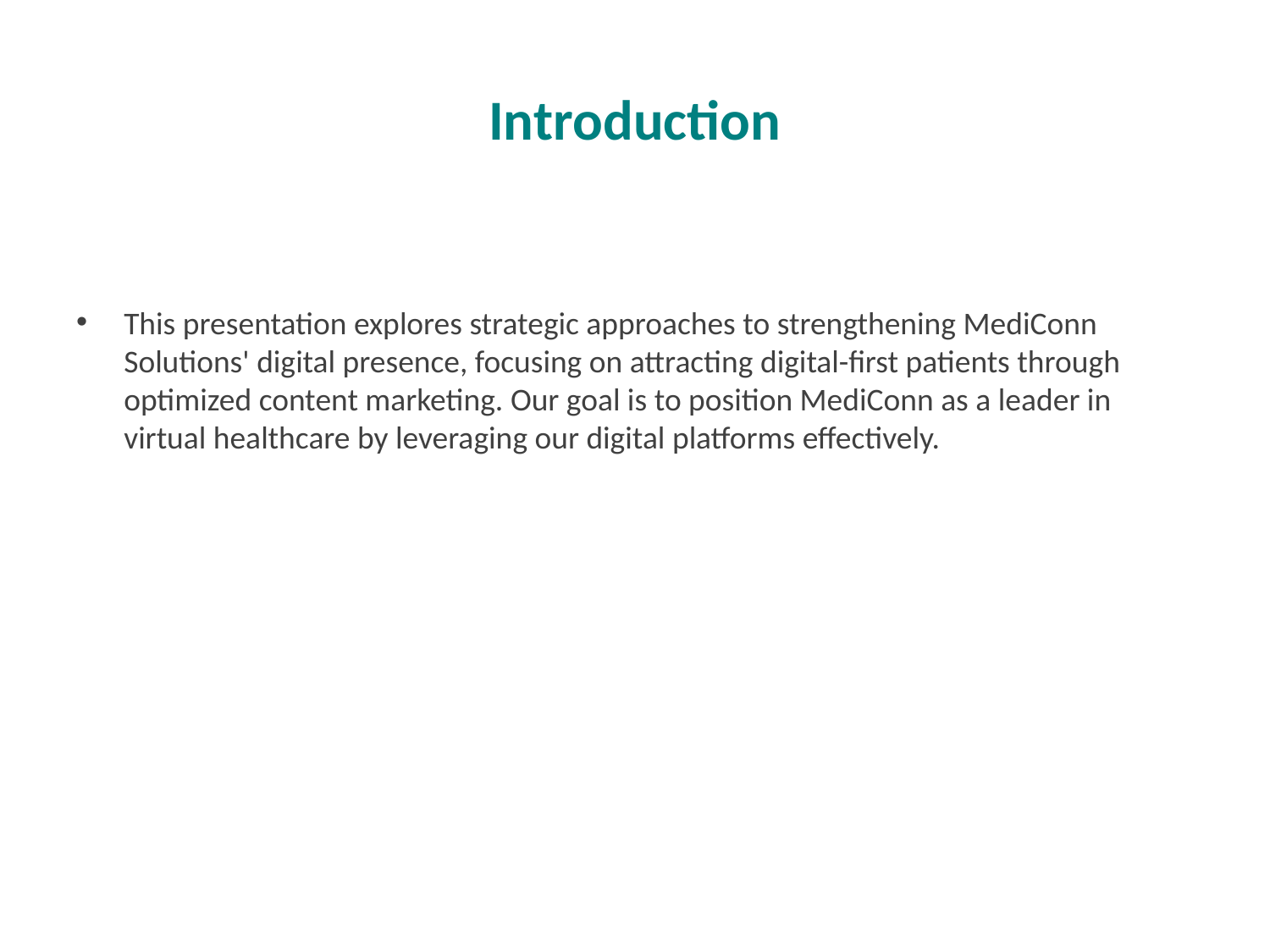

# Introduction

This presentation explores strategic approaches to strengthening MediConn Solutions' digital presence, focusing on attracting digital-first patients through optimized content marketing. Our goal is to position MediConn as a leader in virtual healthcare by leveraging our digital platforms effectively.